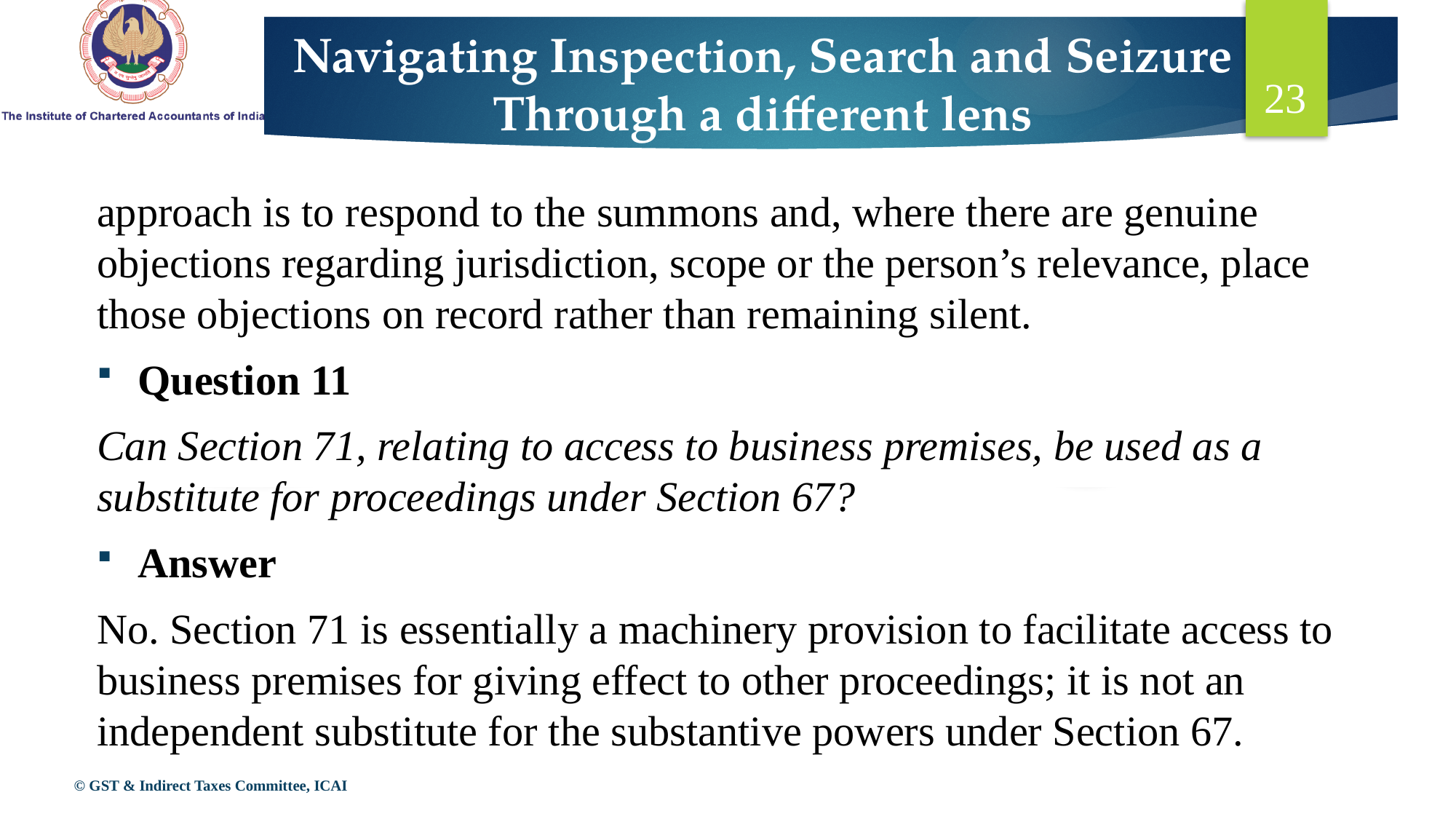

# Navigating Inspection, Search and Seizure Through a different lens
23
approach is to respond to the summons and, where there are genuine objections regarding jurisdiction, scope or the person’s relevance, place those objections on record rather than remaining silent.
Question 11
Can Section 71, relating to access to business premises, be used as a substitute for proceedings under Section 67?
Answer
No. Section 71 is essentially a machinery provision to facilitate access to business premises for giving effect to other proceedings; it is not an independent substitute for the substantive powers under Section 67.

© GST & Indirect Taxes Committee, ICAI